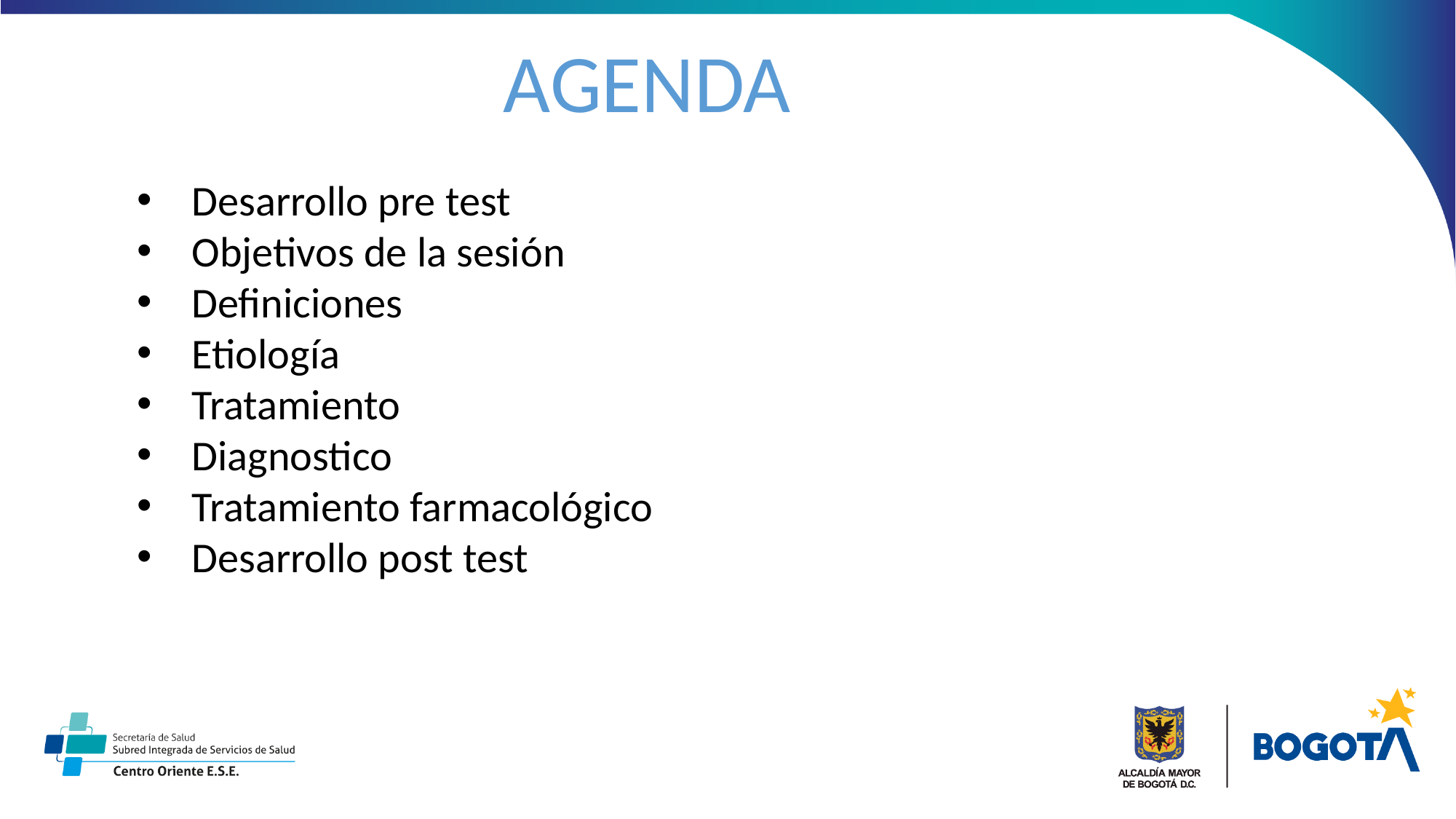

AGENDA

Desarrollo pre test
Objetivos de la sesión
Definiciones
Etiología
Tratamiento
Diagnostico
Tratamiento farmacológico
Desarrollo post test